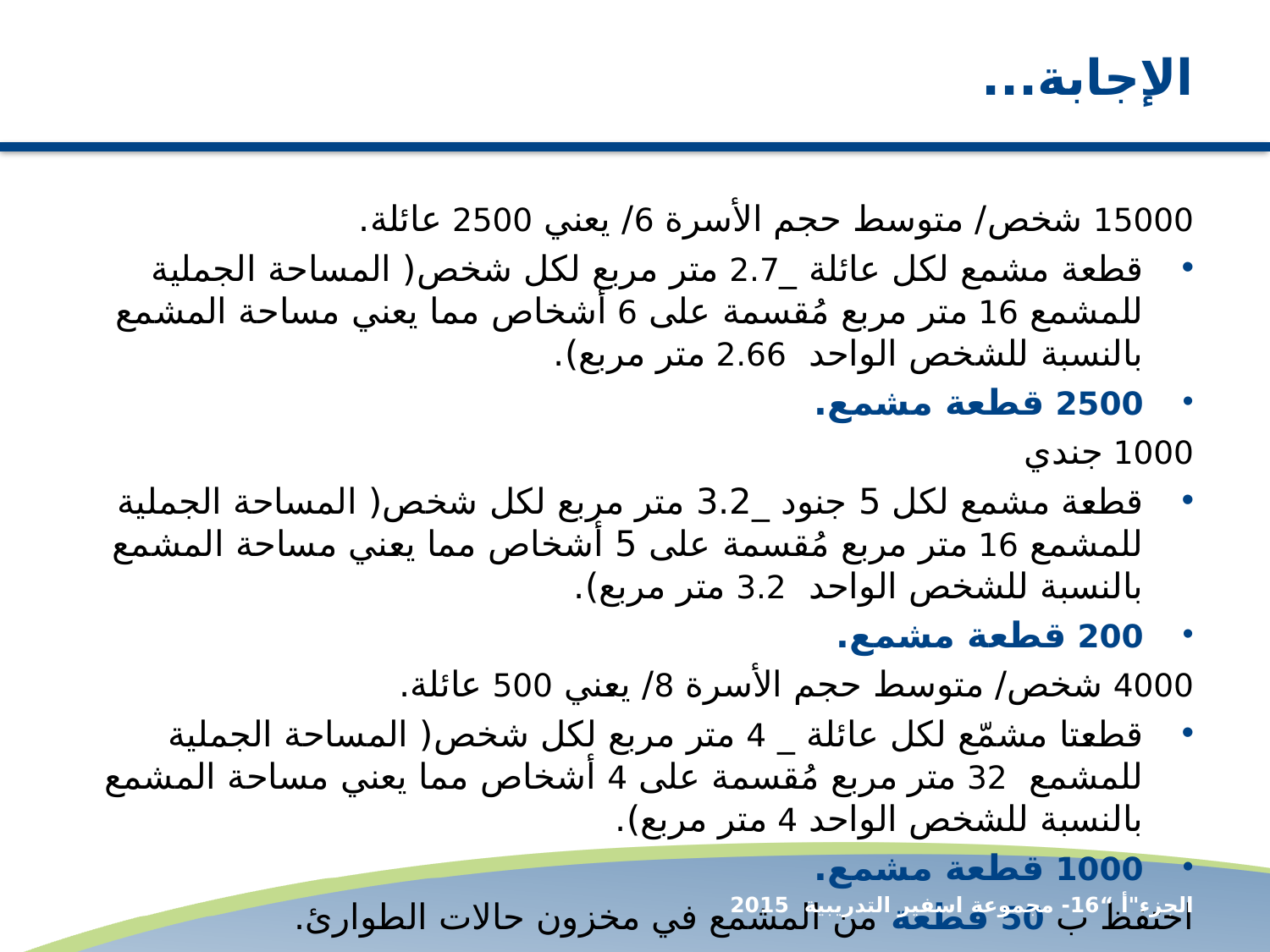

# الإجابة...
15000 شخص/ متوسط حجم الأسرة 6/ يعني 2500 عائلة.
قطعة مشمع لكل عائلة _2.7 متر مربع لكل شخص( المساحة الجملية للمشمع 16 متر مربع مُقسمة على 6 أشخاص مما يعني مساحة المشمع بالنسبة للشخص الواحد  2.66 متر مربع).
2500 قطعة مشمع.
1000 جندي
قطعة مشمع لكل 5 جنود _3.2 متر مربع لكل شخص( المساحة الجملية للمشمع 16 متر مربع مُقسمة على 5 أشخاص مما يعني مساحة المشمع بالنسبة للشخص الواحد  3.2 متر مربع).
200 قطعة مشمع.
4000 شخص/ متوسط حجم الأسرة 8/ يعني 500 عائلة.
قطعتا مشمّع لكل عائلة _ 4 متر مربع لكل شخص( المساحة الجملية للمشمع  32 متر مربع مُقسمة على 4 أشخاص مما يعني مساحة المشمع بالنسبة للشخص الواحد 4 متر مربع).
1000 قطعة مشمع.
احتفظ ب 50 قطعة من المشمع في مخزون حالات الطوارئ.
الجزء"أ “16- مجموعة اسفير التدريبية  2015